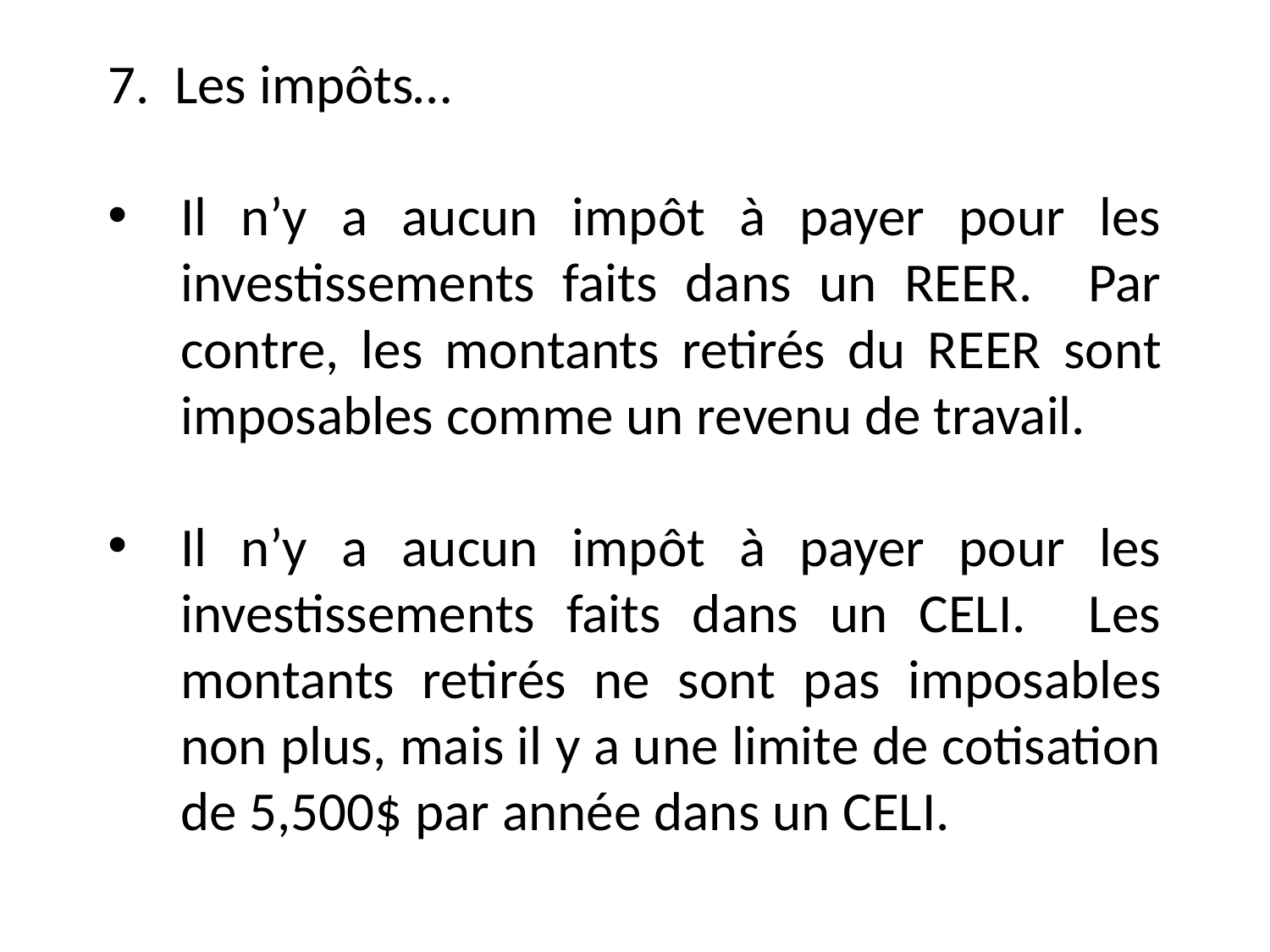

7.  Les impôts…

Il n’y a aucun impôt à payer pour les investissements faits dans un REER.  Par contre, les montants retirés du REER sont imposables comme un revenu de travail.

Il n’y a aucun impôt à payer pour les investissements faits dans un CELI.  Les montants retirés ne sont pas imposables non plus, mais il y a une limite de cotisation de 5,500$ par année dans un CELI.